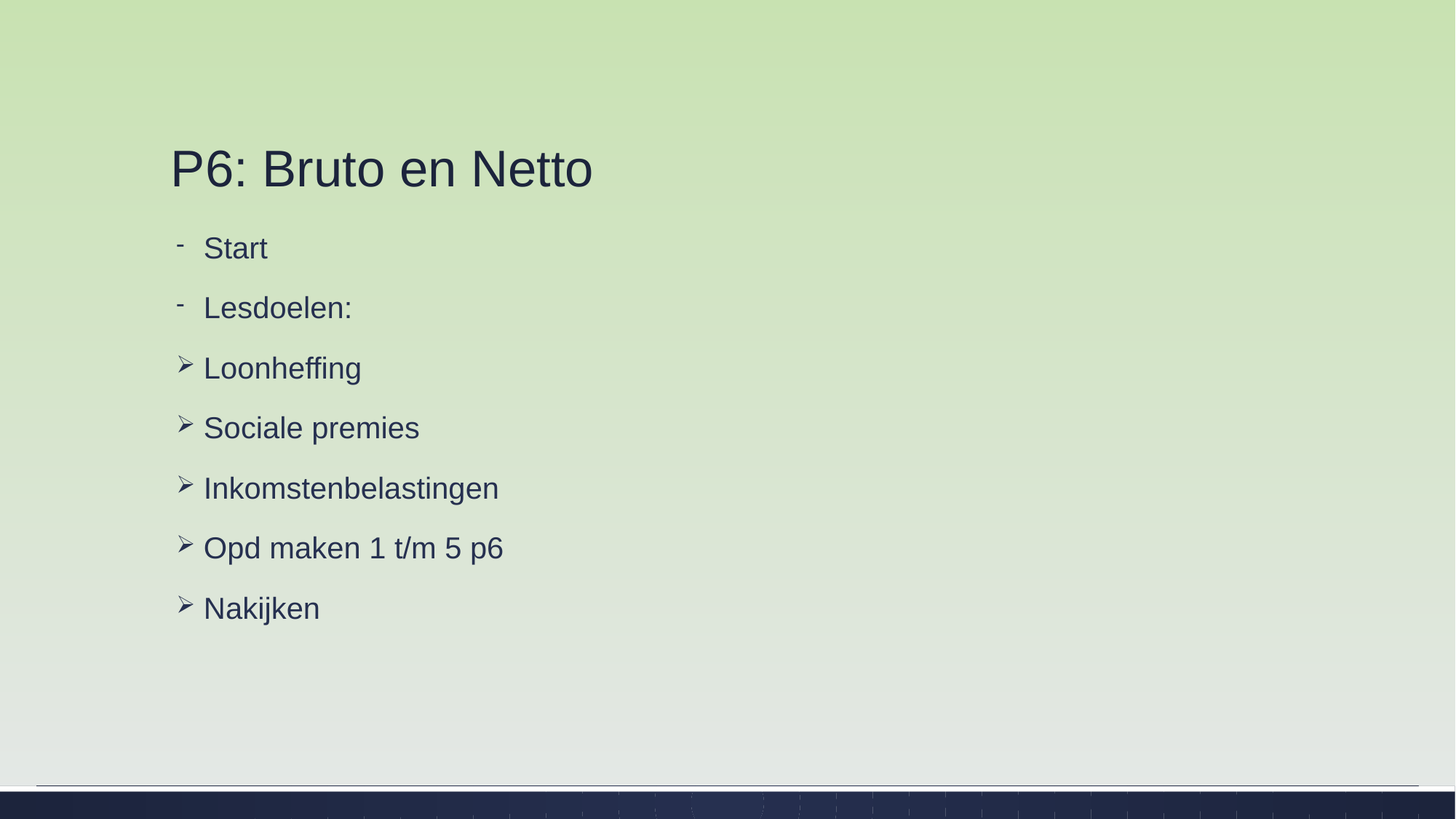

# P6: Bruto en Netto
Start
Lesdoelen:
Loonheffing
Sociale premies
Inkomstenbelastingen
Opd maken 1 t/m 5 p6
Nakijken